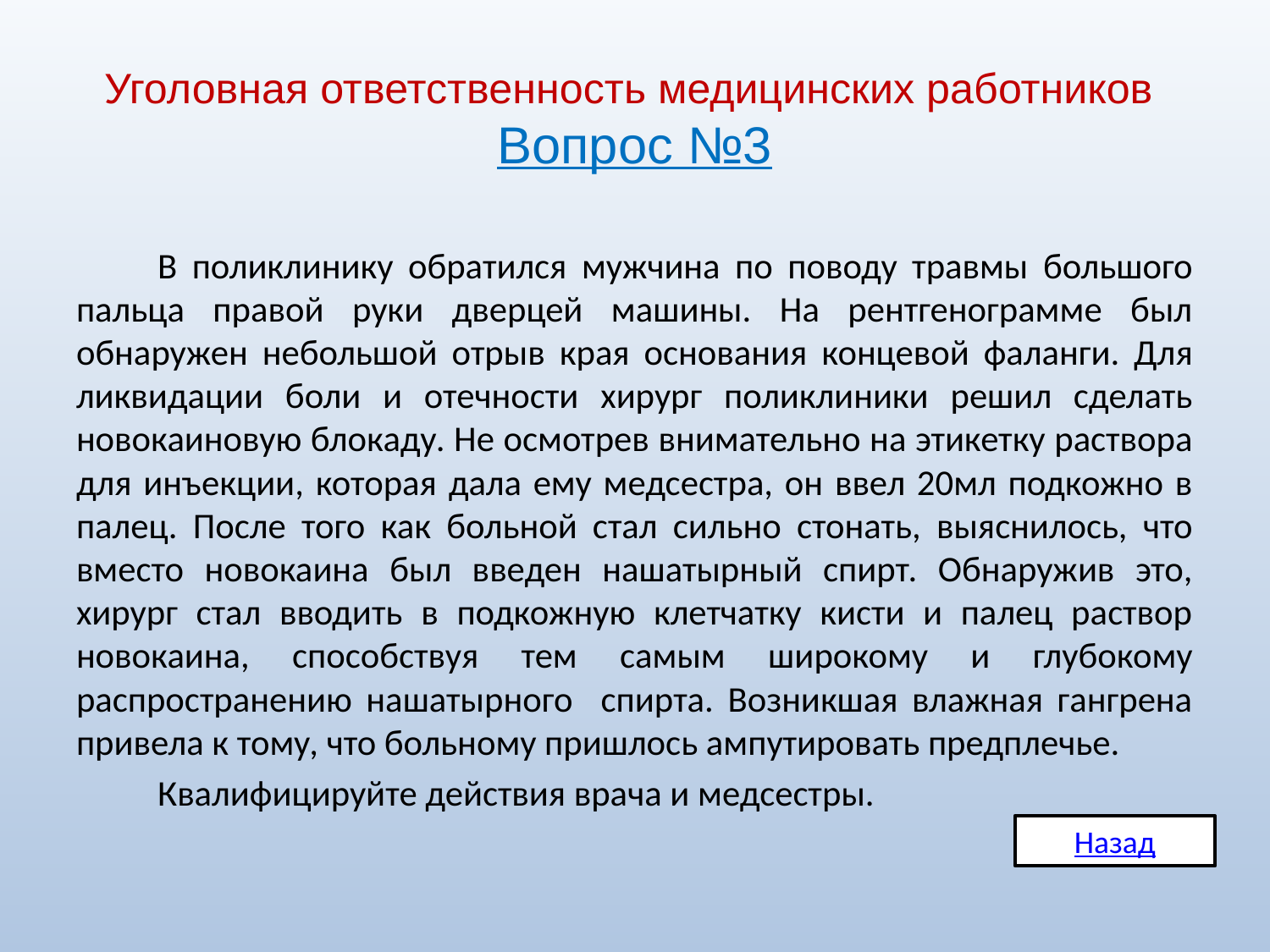

# Уголовная ответственность медицинских работников Вопрос №3
	В поликлинику обратился мужчина по поводу травмы большого пальца правой руки дверцей машины. На рентгенограмме был обнаружен небольшой отрыв края основания концевой фаланги. Для ликвидации боли и отечности хирург поликлиники решил сделать новокаиновую блокаду. Не осмотрев внимательно на этикетку раствора для инъекции, которая дала ему медсестра, он ввел 20мл подкожно в палец. После того как больной стал сильно стонать, выяснилось, что вместо новокаина был введен нашатырный спирт. Обнаружив это, хирург стал вводить в подкожную клетчатку кисти и палец раствор новокаина, способствуя тем самым широкому и глубокому распространению нашатырного  спирта. Возникшая влажная гангрена привела к тому, что больному пришлось ампутировать предплечье.
	Квалифицируйте действия врача и медсестры.

Назад